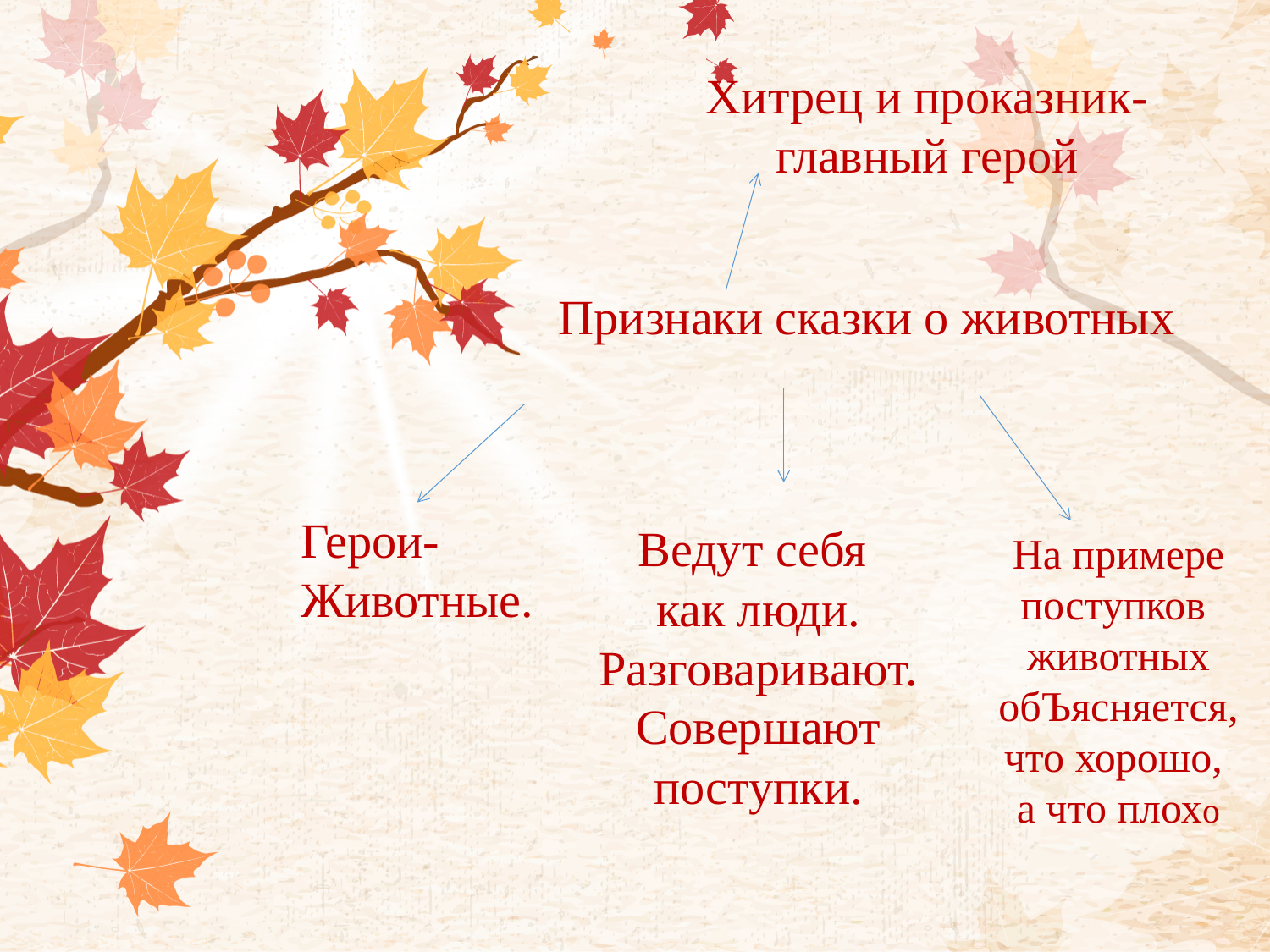

Хитрец и проказник-главный герой
Признаки сказки о животных
Герои-
Животные.
Ведут себя
как люди.
Разговаривают.
Совершают поступки.
На примере поступков
животных
обЪясняется,
что хорошо,
а что плохо